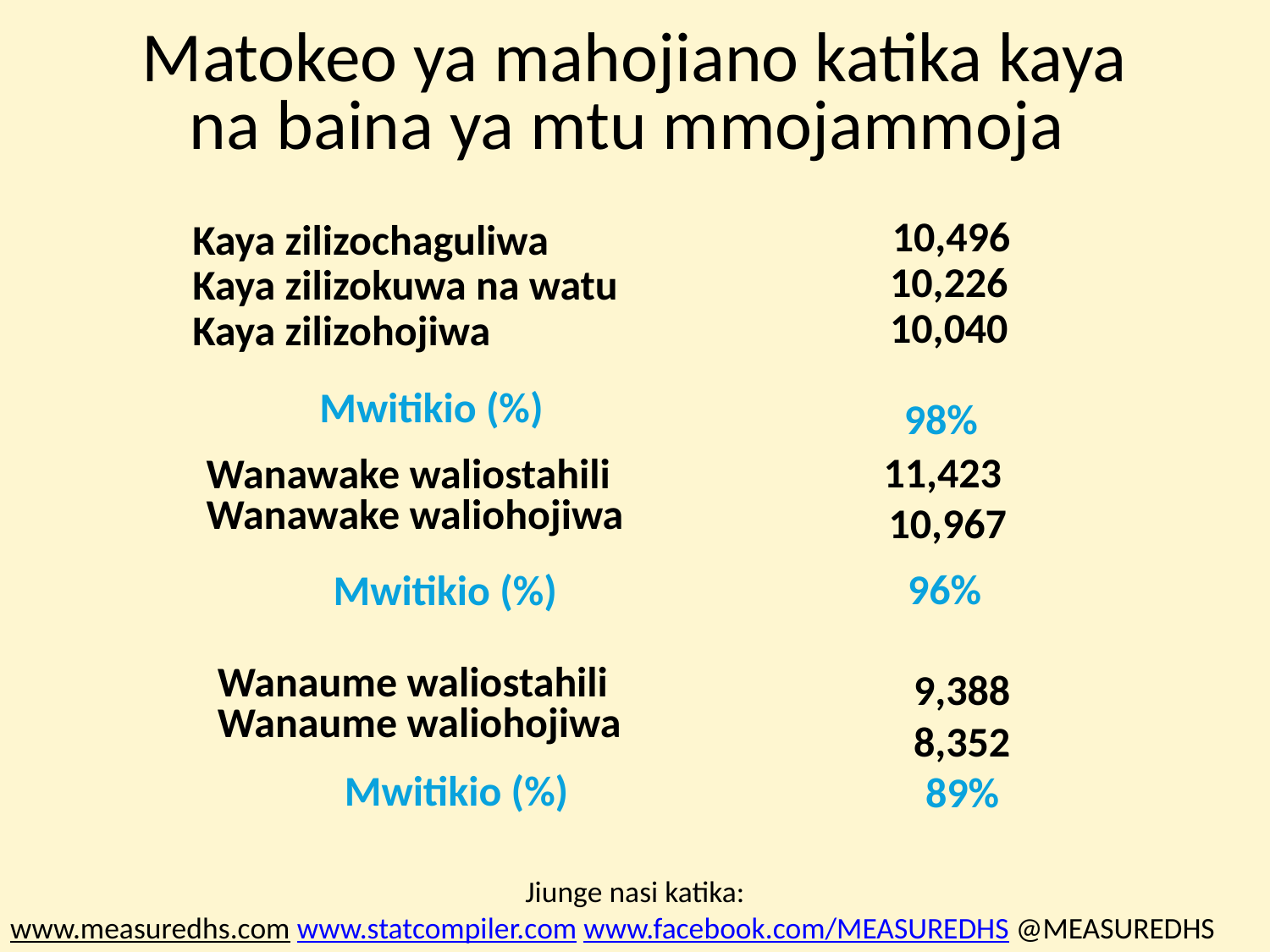

# Matokeo ya mahojiano katika kaya na baina ya mtu mmojammoja
 10,496
 10,226
 10,040

  98%

Kaya zilizochaguliwa
Kaya zilizokuwa na watu
Kaya zilizohojiwa

 	Mwitikio (%)

  11,423
   10,967
     96%
Wanawake waliostahili
Wanawake waliohojiwa

  	Mwitikio (%)
Wanaume waliostahili
Wanaume waliohojiwa

  	Mwitikio (%)
9,388
8,352
 89%

Jiunge nasi katika:
www.measuredhs.com www.statcompiler.com www.facebook.com/MEASUREDHS @MEASUREDHS